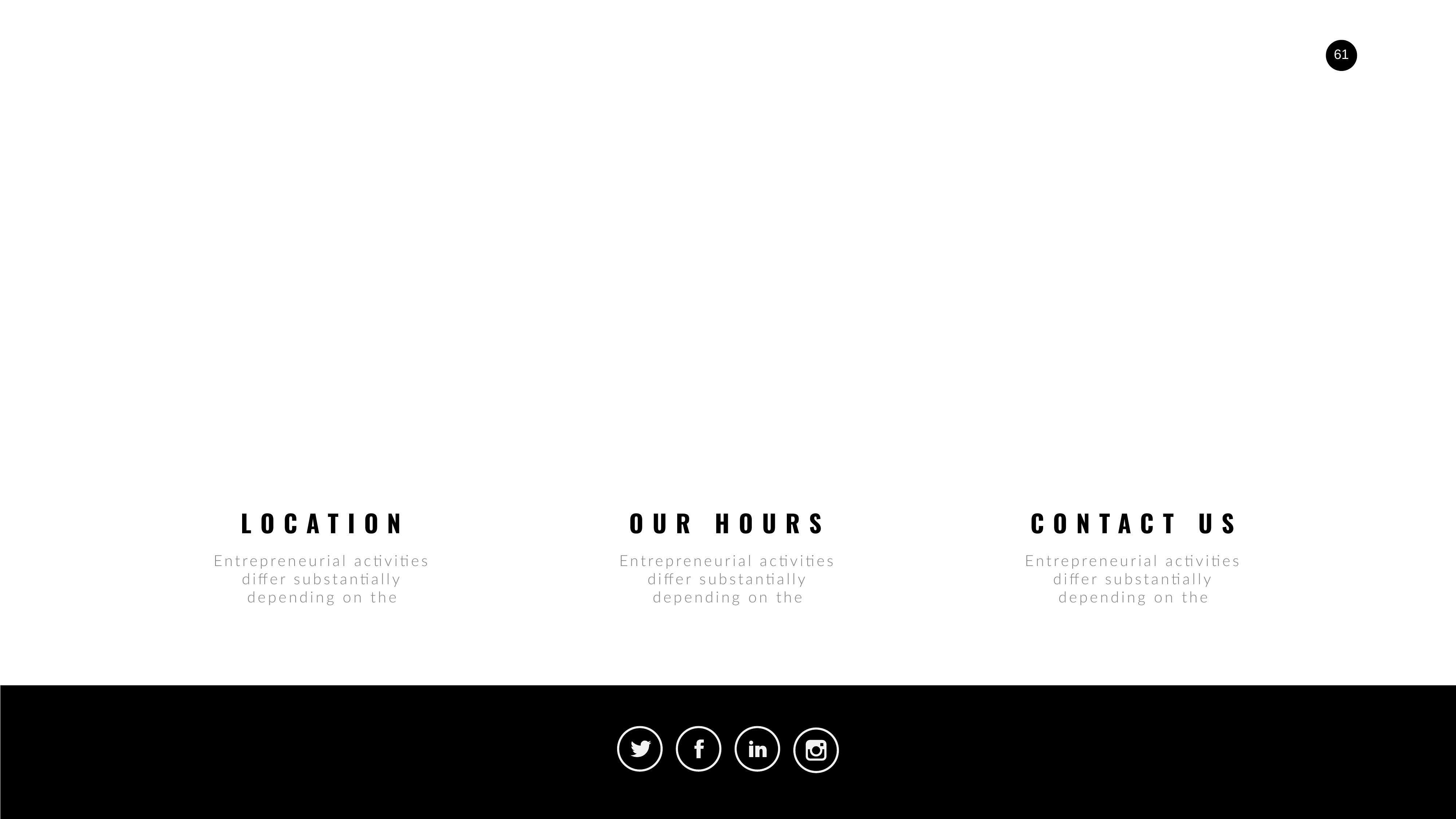

LOCATION
OUR HOURS
CONTACT US
Entrepreneurial activities differ substantially depending on the
Entrepreneurial activities differ substantially depending on the
Entrepreneurial activities differ substantially depending on the